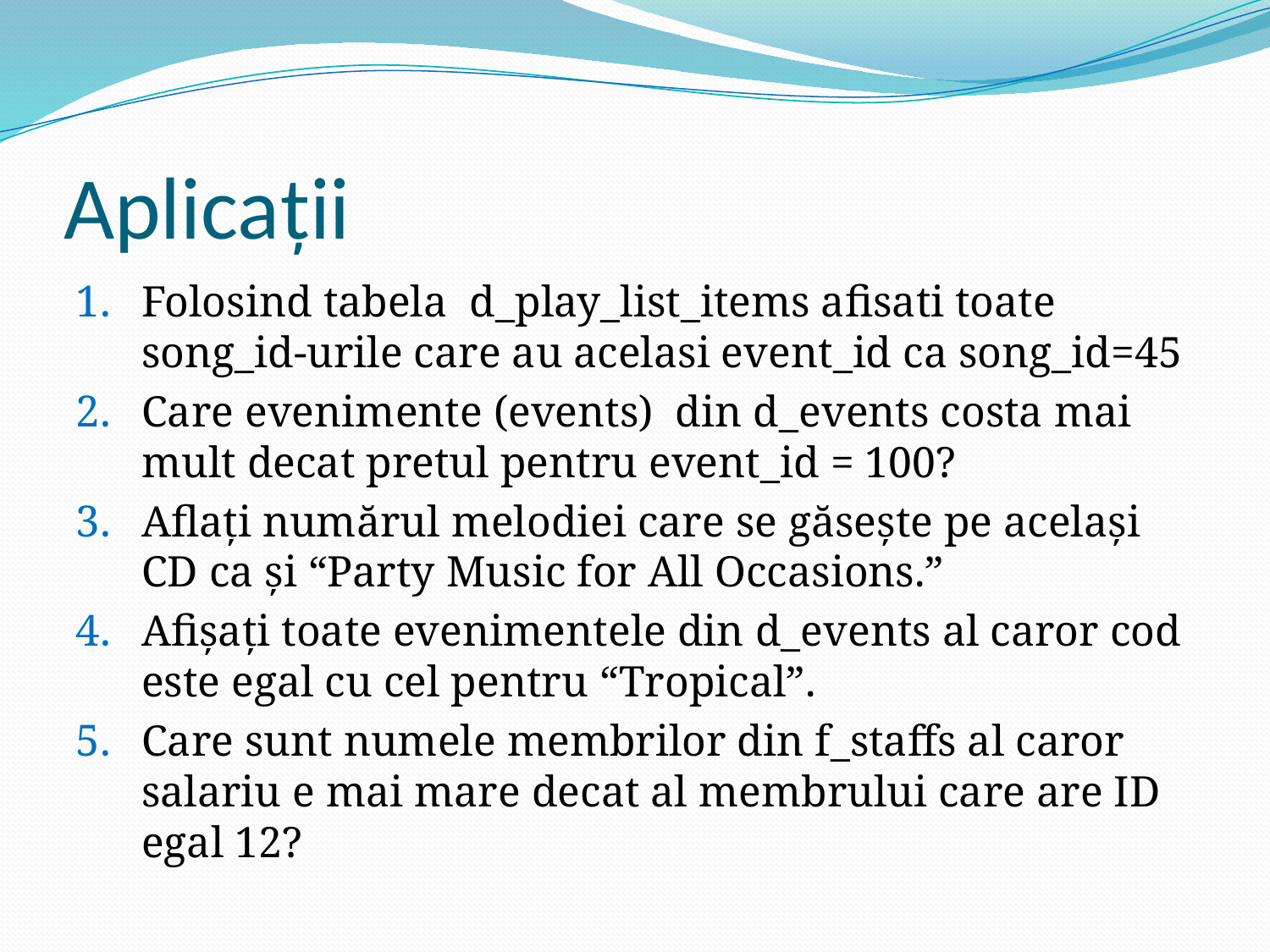

# Aplicații
Folosind tabela  d_play_list_items afisati toate song_id-urile care au acelasi event_id ca song_id=45
Care evenimente (events)  din d_events costa mai mult decat pretul pentru event_id = 100?
Aflați numărul melodiei care se găsește pe același CD ca și “Party Music for All Occasions.”
Afișați toate evenimentele din d_events al caror cod este egal cu cel pentru “Tropical”.
Care sunt numele membrilor din f_staffs al caror salariu e mai mare decat al membrului care are ID egal 12?